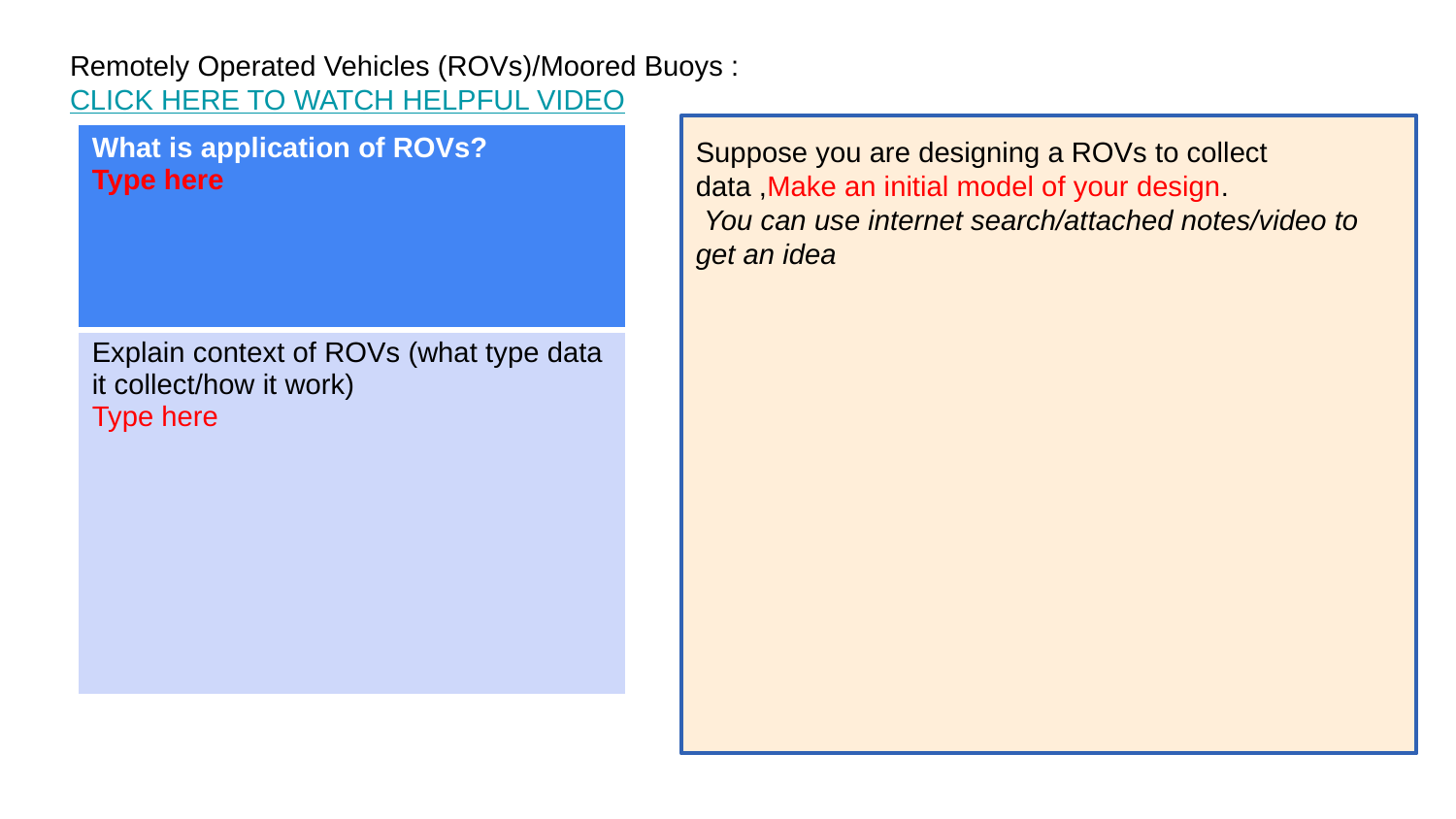

Remotely Operated Vehicles (ROVs)/Moored Buoys : CLICK HERE TO WATCH HELPFUL VIDEO

| What is application of ROVs? Type here |
| --- |
| Explain context of ROVs (what type data it collect/how it work) Type here |
Suppose you are designing a ROVs to collect data ,Make an initial model of your design.
 You can use internet search/attached notes/video to get an idea